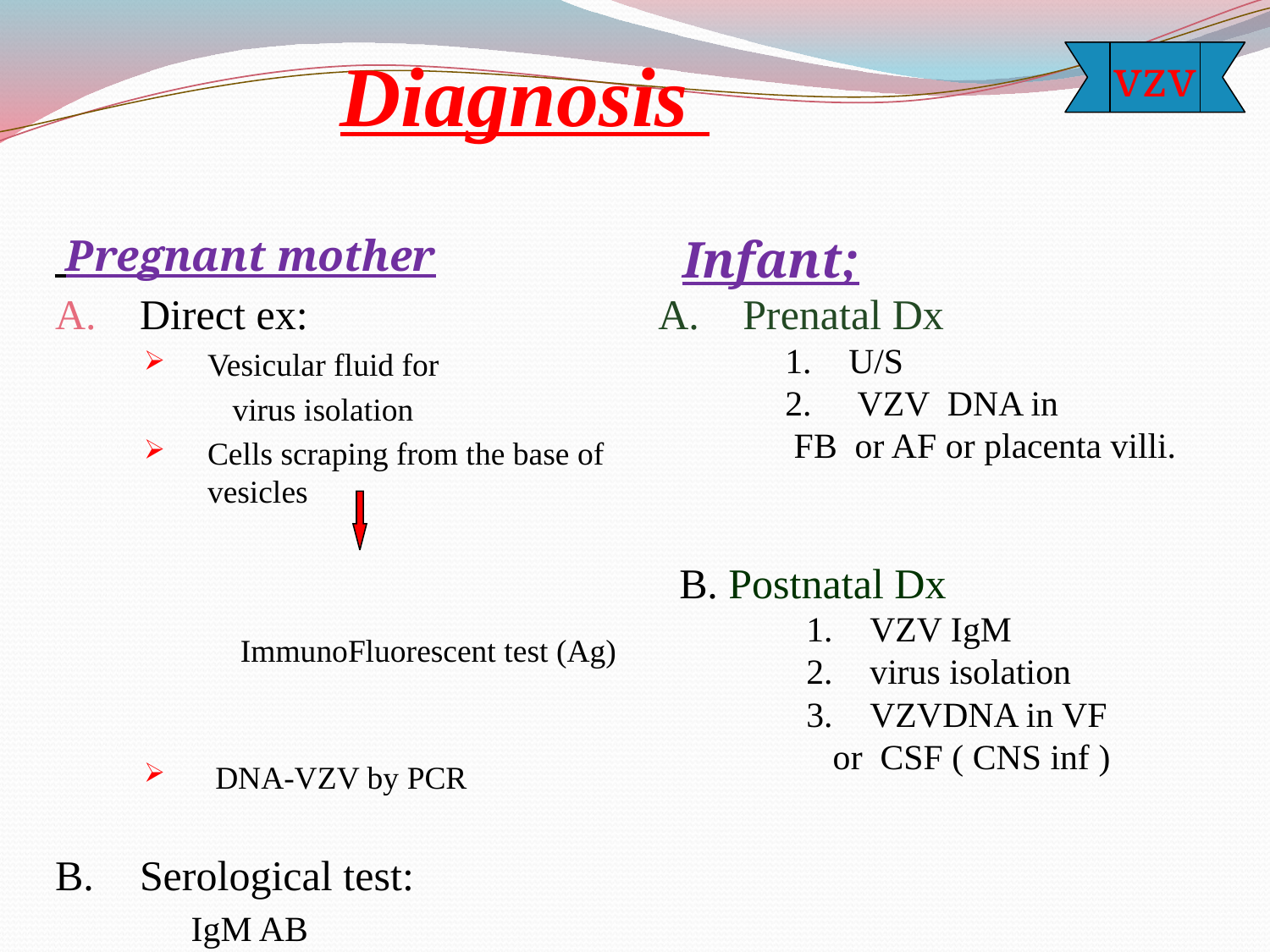

Diagnosis
vzv
 Pregnant mother
Direct ex:
Vesicular fluid for
           virus isolation
Cells scraping from the base of vesicles
            ImmunoFluorescent test (Ag)

 DNA-VZV by PCR

Serological test:
 IgM AB

  Infant;
Prenatal Dx
U/S
 VZV  DNA in
 FB  or AF or placenta villi.

B. Postnatal Dx
VZV IgM
virus isolation
VZVDNA in VF
   or  CSF ( CNS inf )